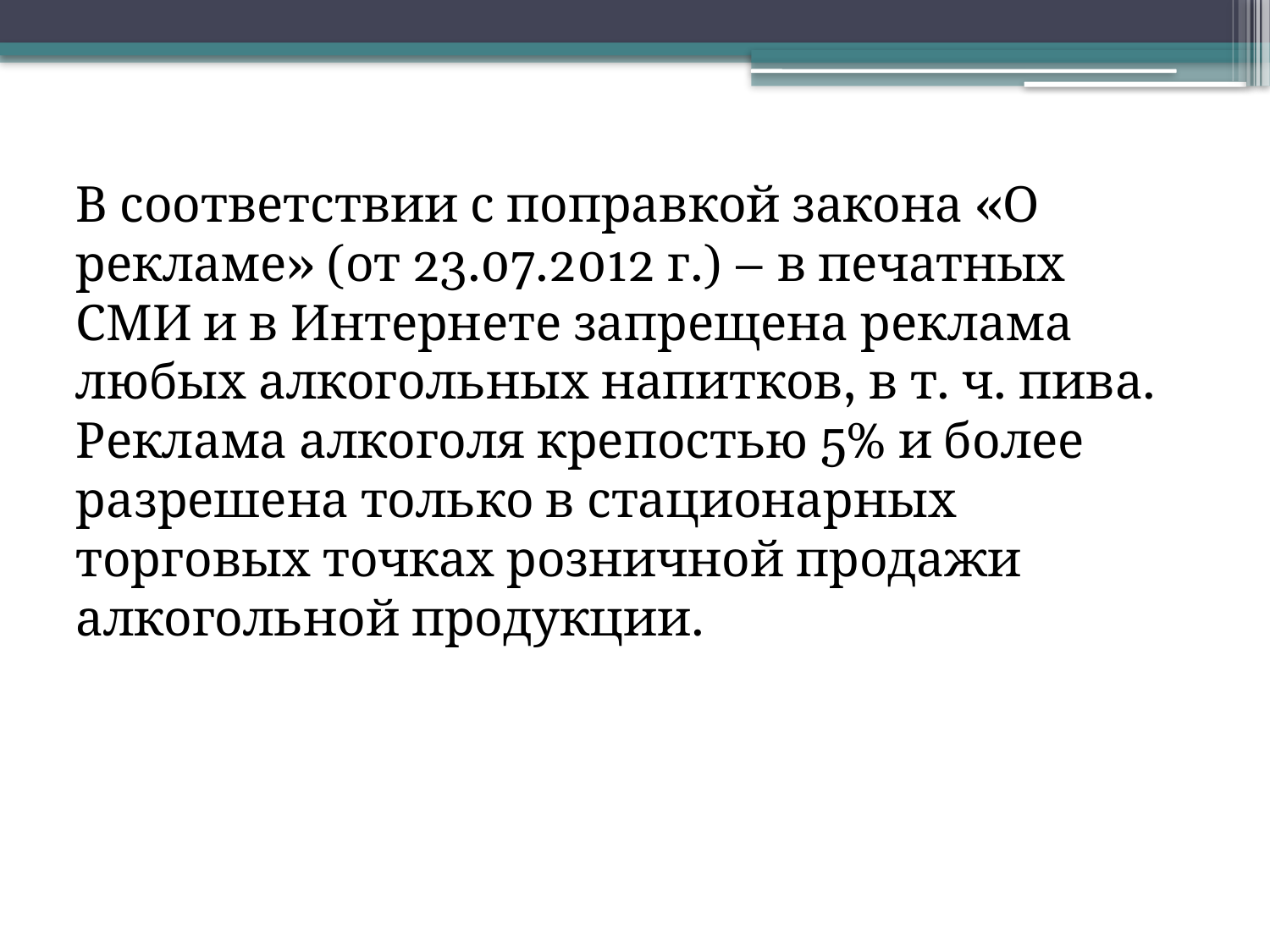

В соответствии с поправкой закона «О рекламе» (от 23.07.2012 г.) – в печатных СМИ и в Интернете запрещена реклама любых алкогольных напитков, в т. ч. пива. Реклама алкоголя крепостью 5% и более разрешена только в стационарных торговых точках розничной продажи алкогольной продукции.